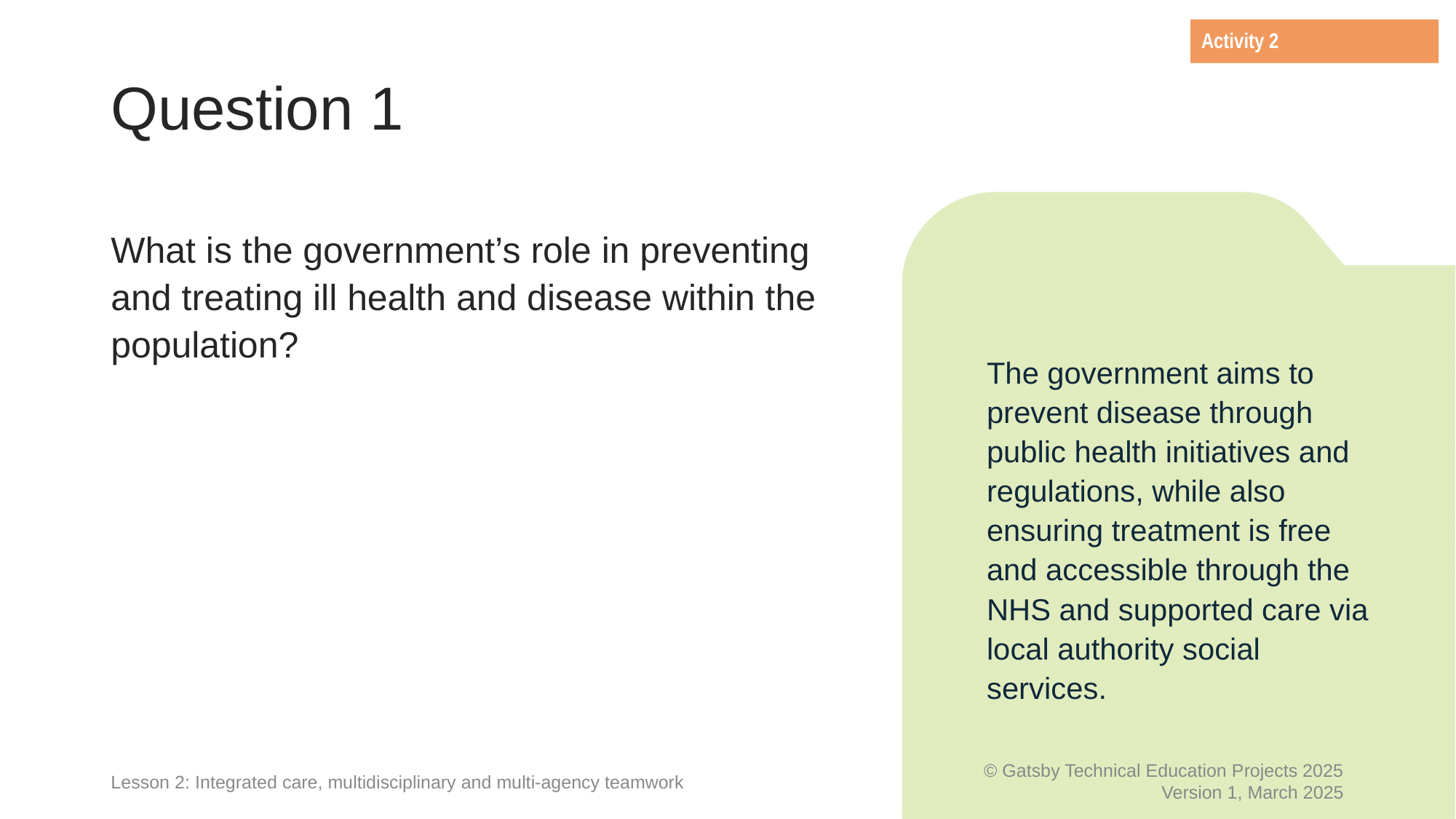

Activity 2
# Question 1
What is the government’s role in preventing and treating ill health and disease within the population?

The government aims to prevent disease through public health initiatives and regulations, while also ensuring treatment is free and accessible through the NHS and supported care via local authority social services.
Lesson 2: Integrated care, multidisciplinary and multi-agency teamwork